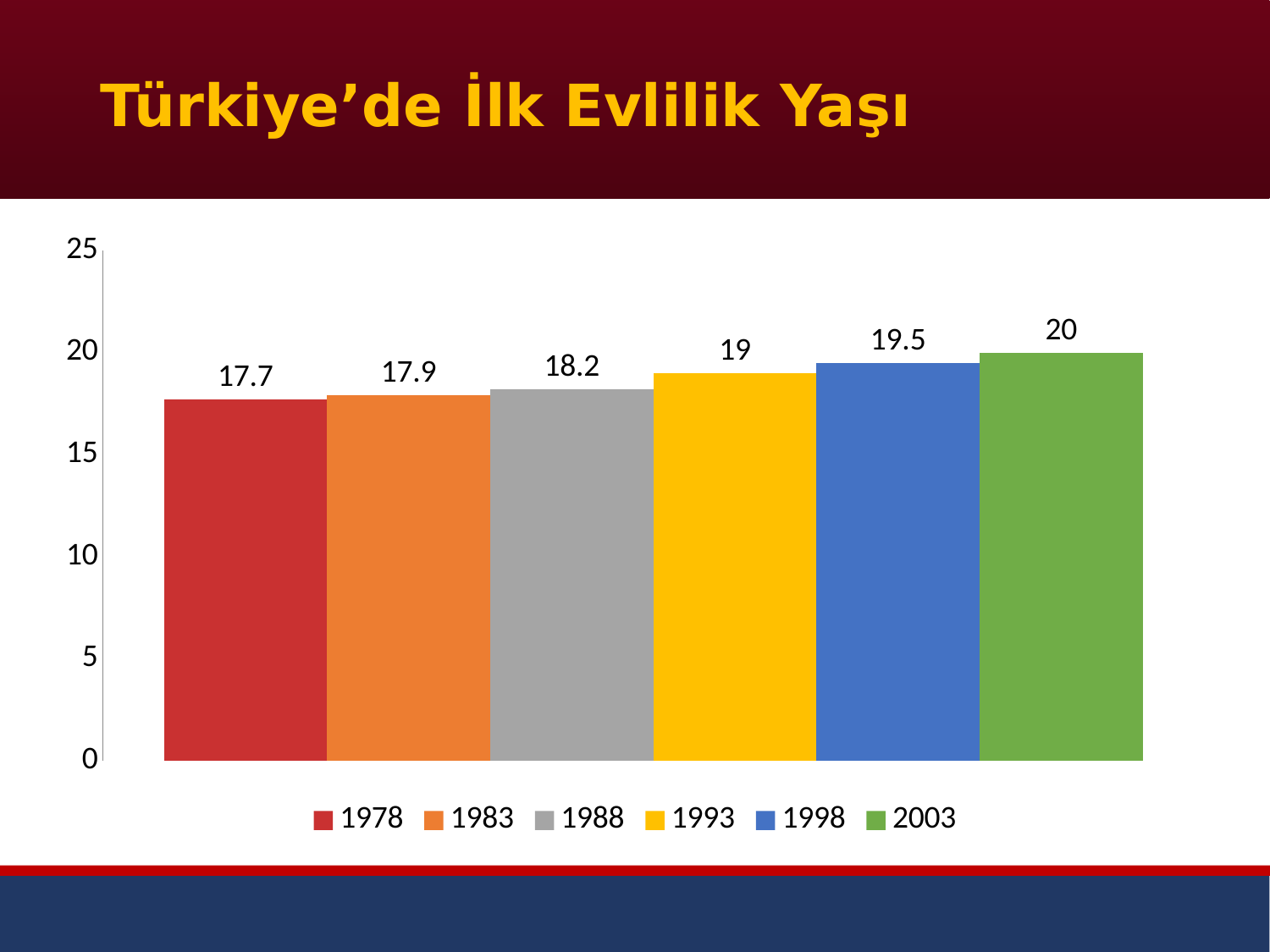

# Türkiye’de İlk Evlilik Yaşı

### Chart

| Category | 1978 | 1983 | 1988 | 1993 | 1998 | 2003 |
|---|---|---|---|---|---|---|
| Yaş | 17.7 | 17.9 | 18.2 | 19.0 | 19.5 | 20.0 |